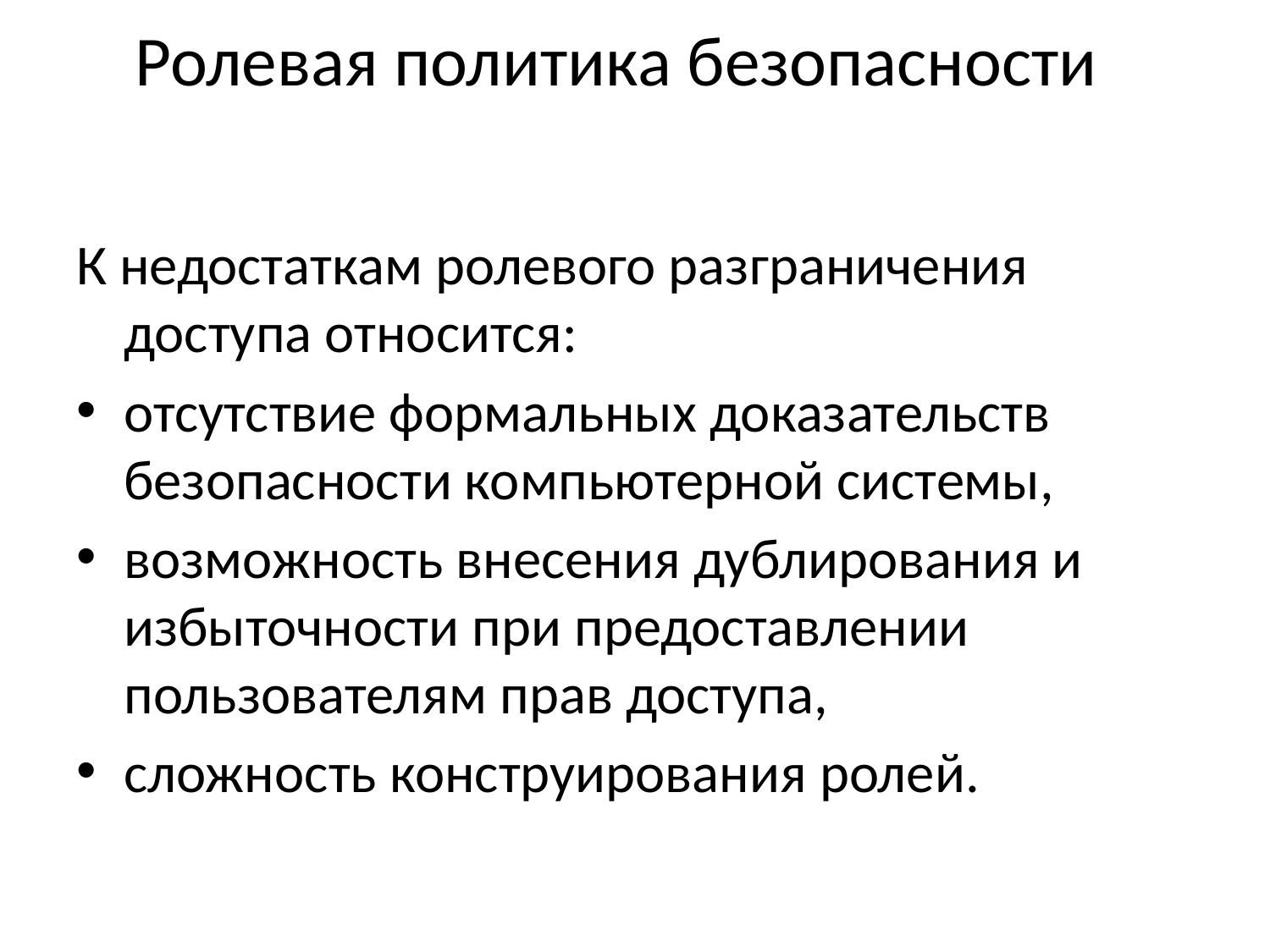

# Ролевая политика безопасности
К недостаткам ролевого разграничения доступа относится:
отсутствие формальных доказательств безопасности компьютерной системы,
возможность внесения дублирования и избыточности при предоставлении пользователям прав доступа,
сложность конструирования ролей.